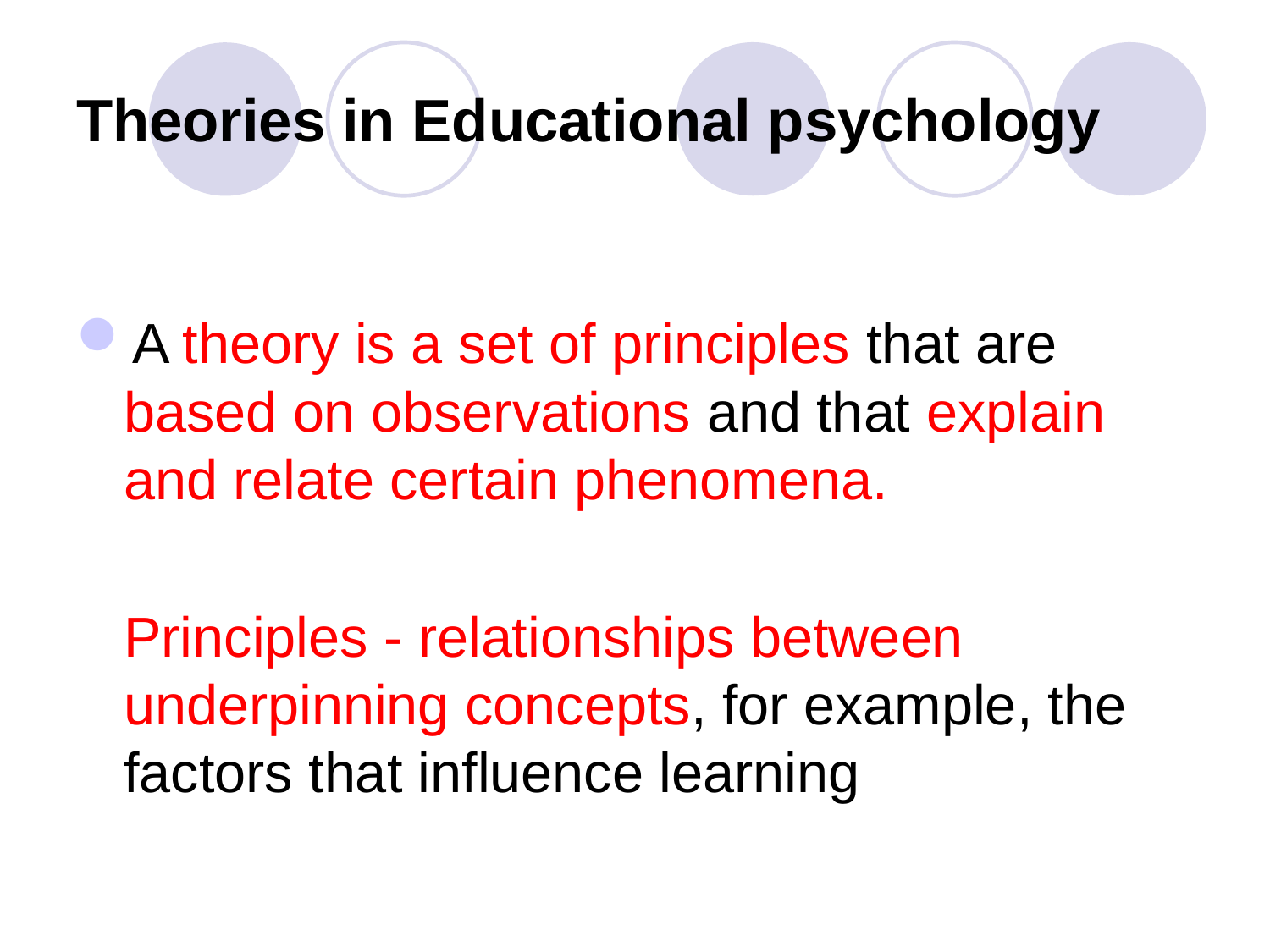

# Theories in Educational psychology

A theory is a set of principles that are based on observations and that explain and relate certain phenomena.

	Principles - relationships between underpinning concepts, for example, the factors that influence learning